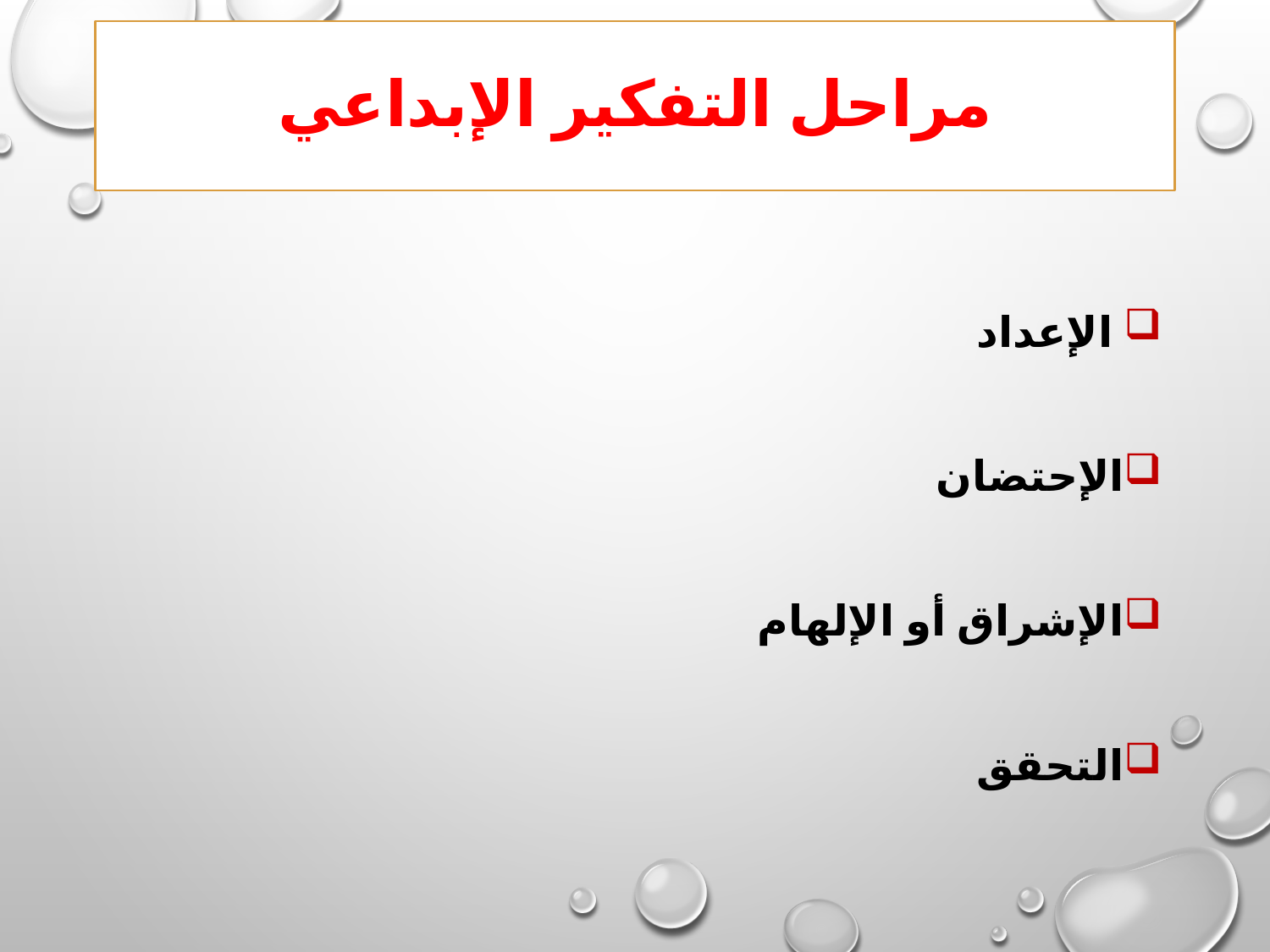

# مراحل التفكير الإبداعي
 الإعداد
الإحتضان
الإشراق أو الإلهام
التحقق